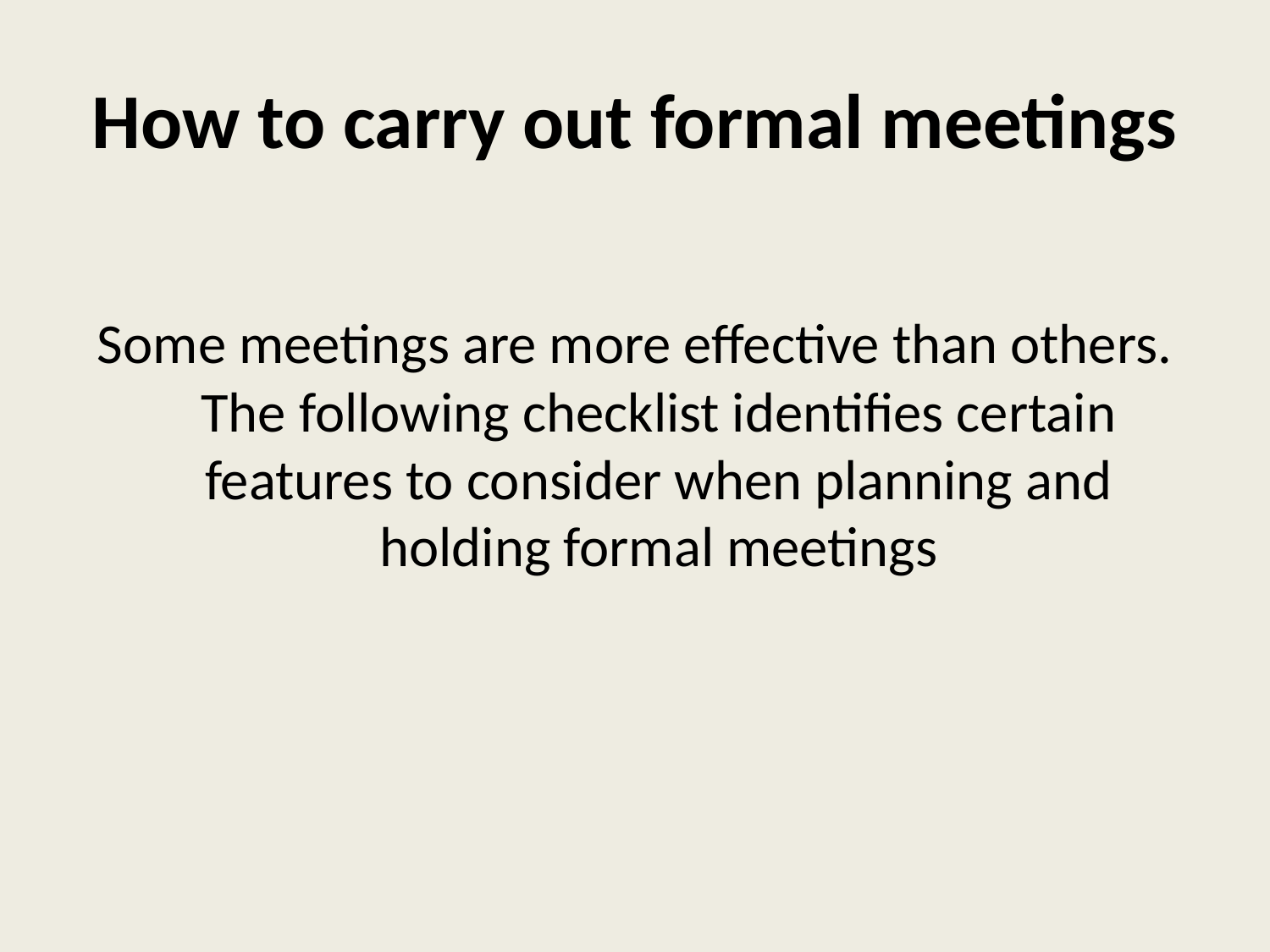

# How to carry out formal meetings

Some meetings are more effective than others. The following checklist identifies certain features to consider when planning and holding formal meetings